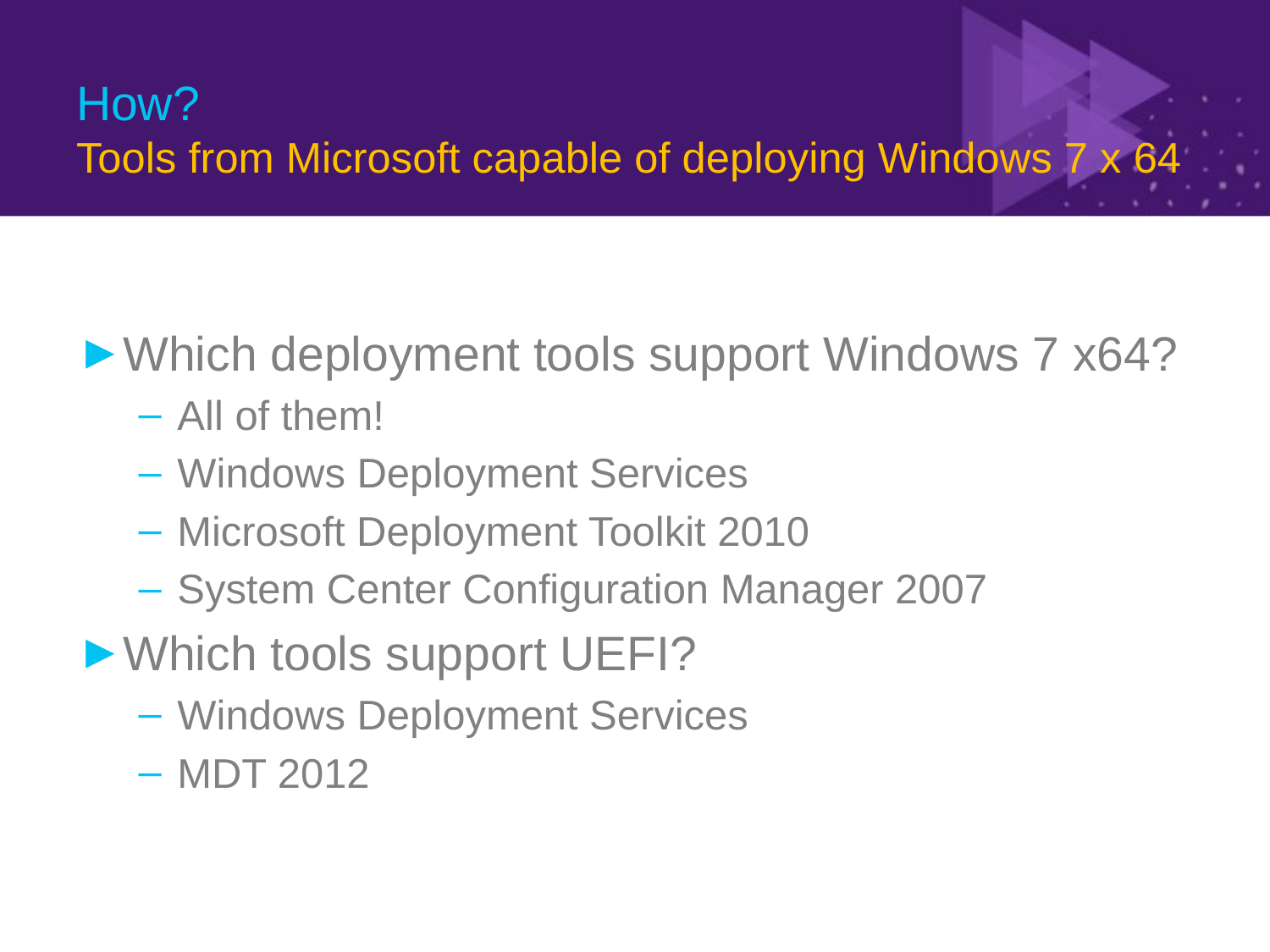

# How? Tools from Microsoft capable of deploying Windows 7 x 64
Which deployment tools support Windows 7 x64?
All of them!
Windows Deployment Services
Microsoft Deployment Toolkit 2010
System Center Configuration Manager 2007
Which tools support UEFI?
Windows Deployment Services
MDT 2012